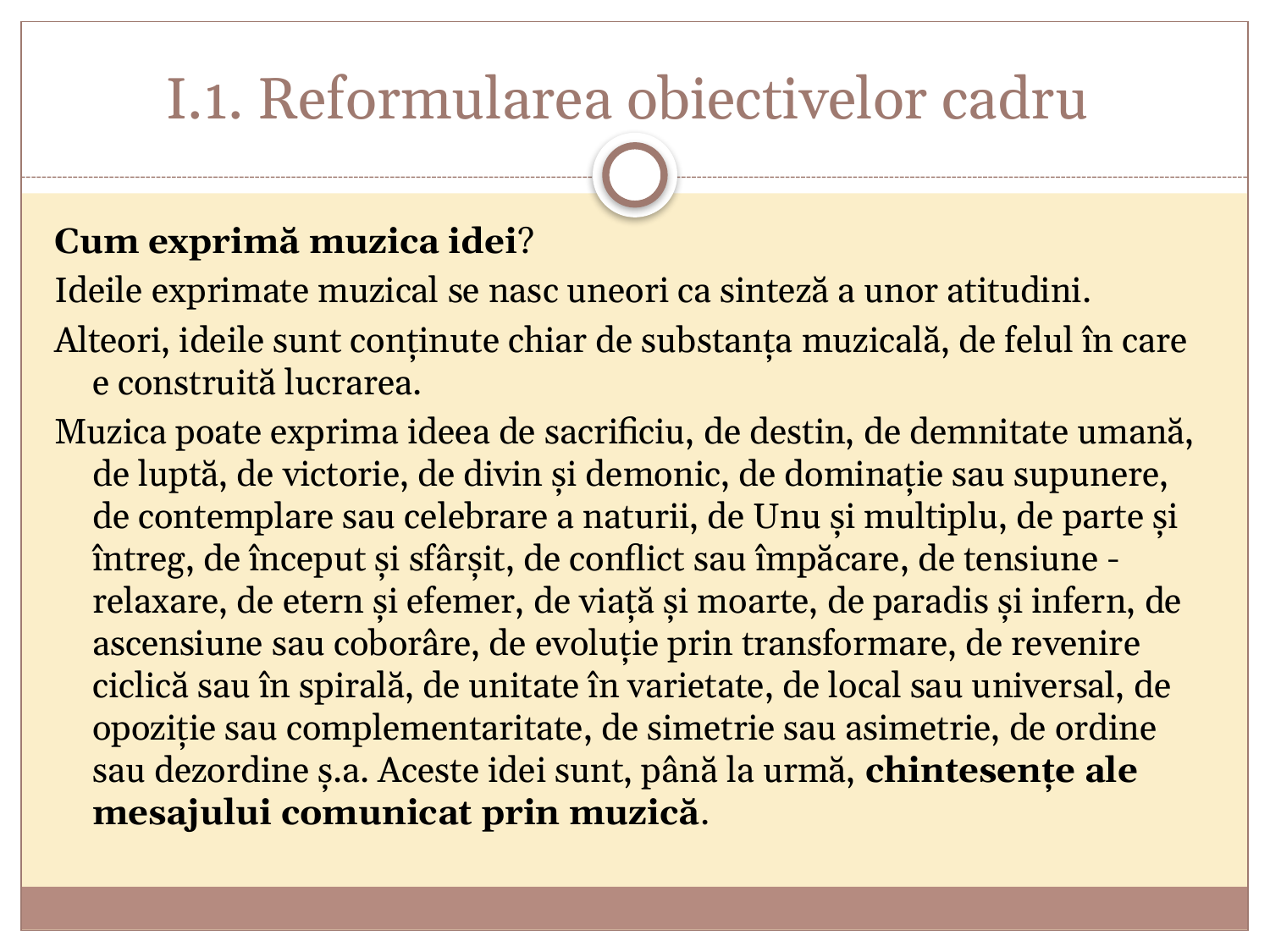

# I.1. Reformularea obiectivelor cadru
Cum exprimă muzica idei?
Ideile exprimate muzical se nasc uneori ca sinteză a unor atitudini.
Alteori, ideile sunt conținute chiar de substanța muzicală, de felul în care  e construită lucrarea.
Muzica poate exprima ideea de sacrificiu, de destin, de demnitate umană, de luptă, de victorie, de divin și demonic, de dominație sau supunere, de contemplare sau celebrare a naturii, de Unu și multiplu, de parte și întreg, de început și sfârșit, de conflict sau împăcare, de tensiune - relaxare, de etern și efemer, de viață și moarte, de paradis și infern, de ascensiune sau coborâre, de evoluție prin transformare, de revenire ciclică sau în spirală, de unitate în varietate, de local sau universal, de opoziție sau complementaritate, de simetrie sau asimetrie, de ordine sau dezordine ș.a. Aceste idei sunt, până la urmă, chintesențe ale mesajului comunicat prin muzică.